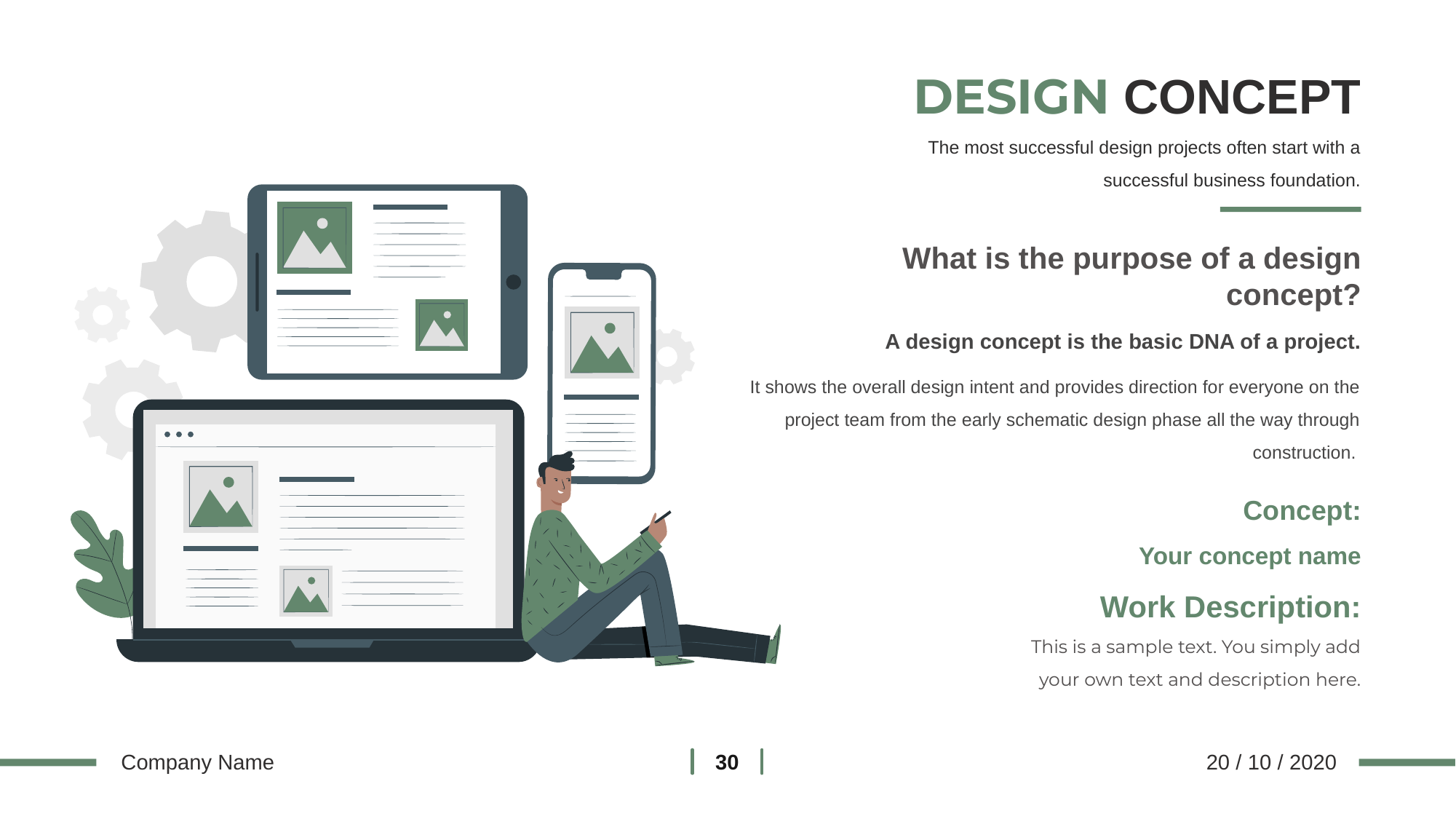

DESIGN CONCEPT
The most successful design projects often start with a successful business foundation.

What is the purpose of a design concept?
A design concept is the basic DNA of a project.

It shows the overall design intent and provides direction for everyone on the project team from the early schematic design phase all the way through construction.
Concept:
Your concept name
Work Description:
This is a sample text. You simply add your own text and description here.
Company Name
20 / 10 / 2020